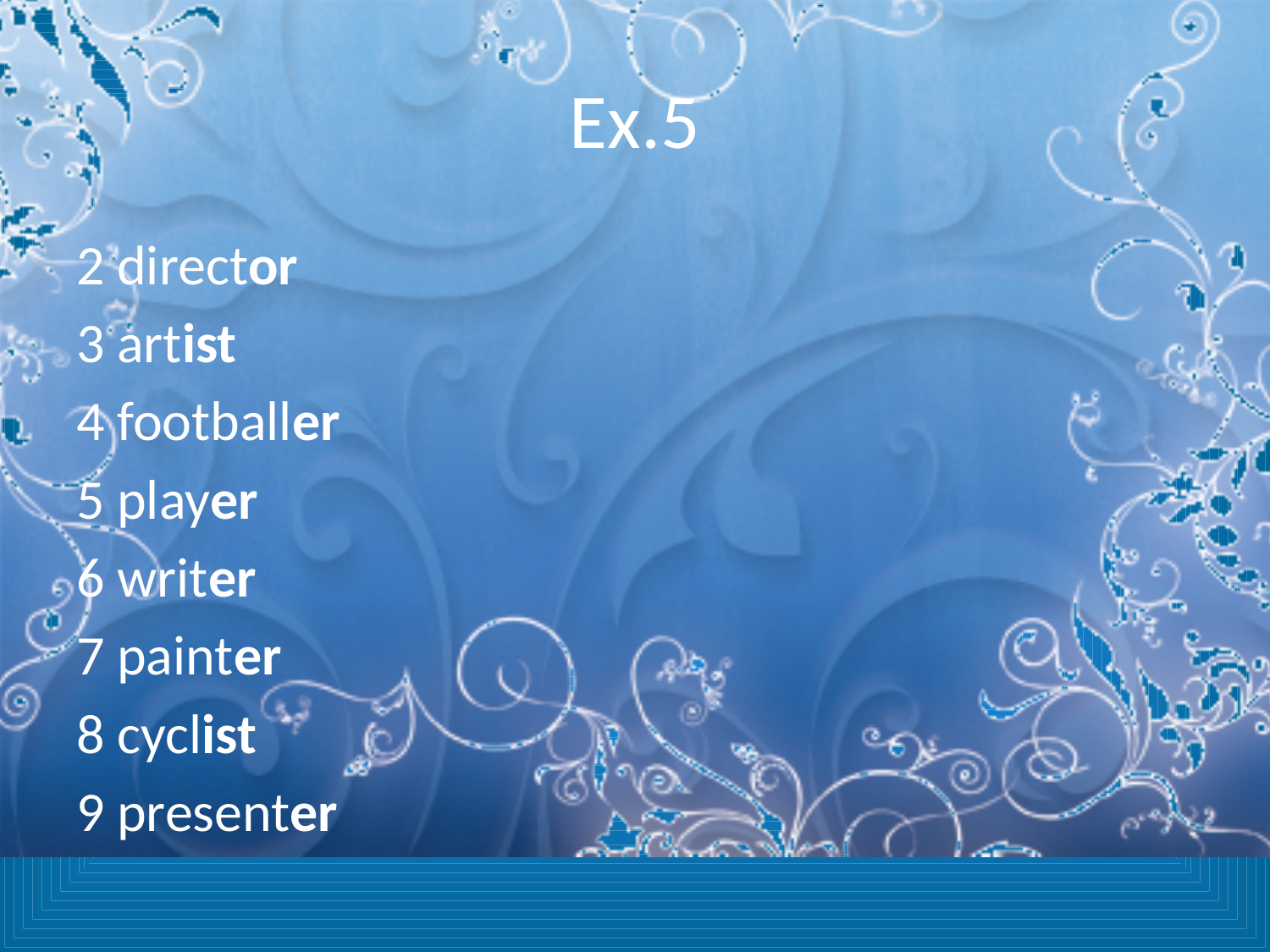

# Ex.5
2 director
3 artist
4 footballer
5 player
6 writer
7 painter
8 cyclist
9 presenter